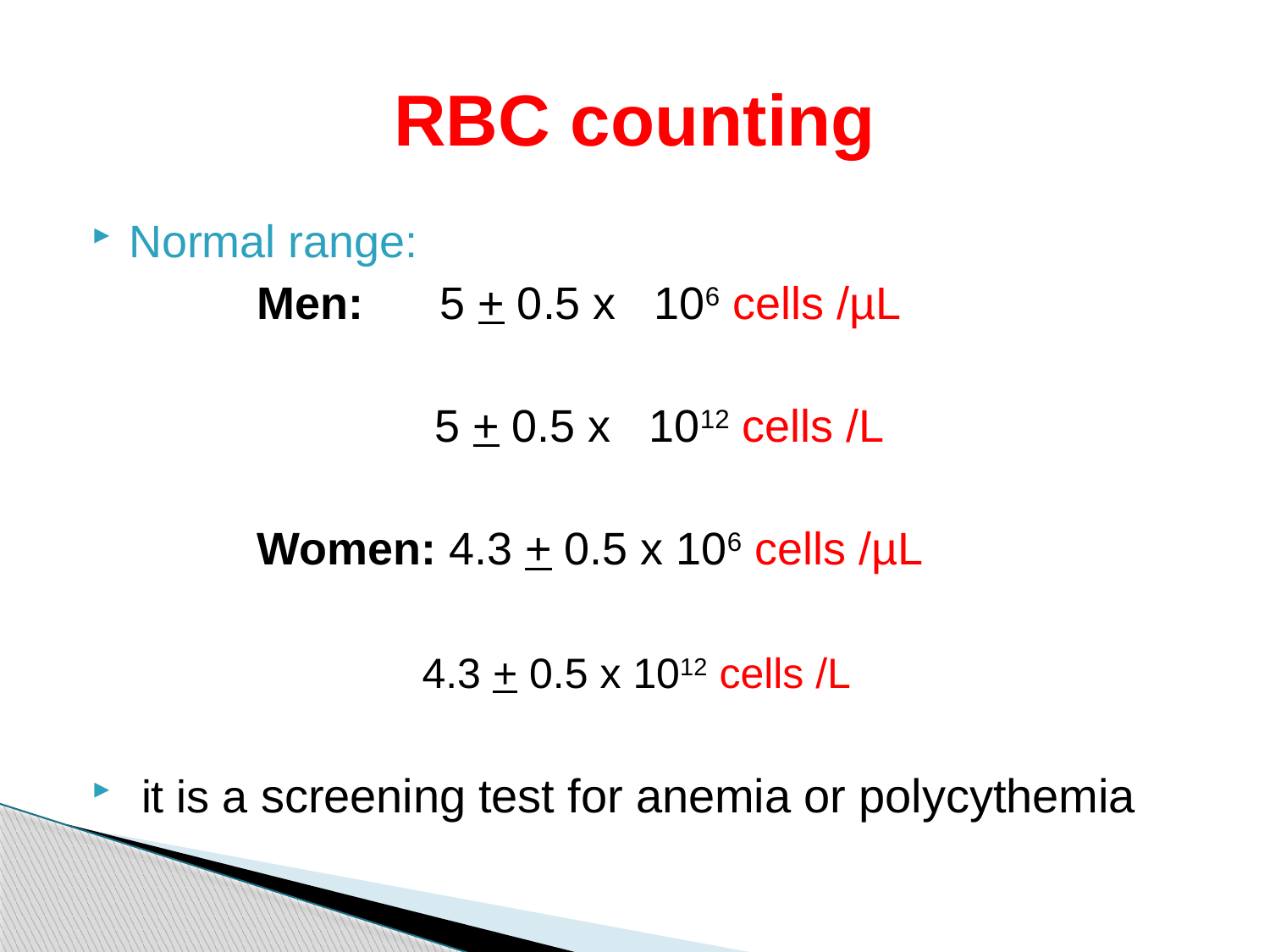

# RBC counting
Normal range:
             Men:      5 + 0.5 x   106 cells /µL

                           5 + 0.5 x   1012 cells /L

             Women: 4.3 + 0.5 x 106 cells /µL

                          4.3 + 0.5 x 1012 cells /L

 it is a screening test for anemia or polycythemia